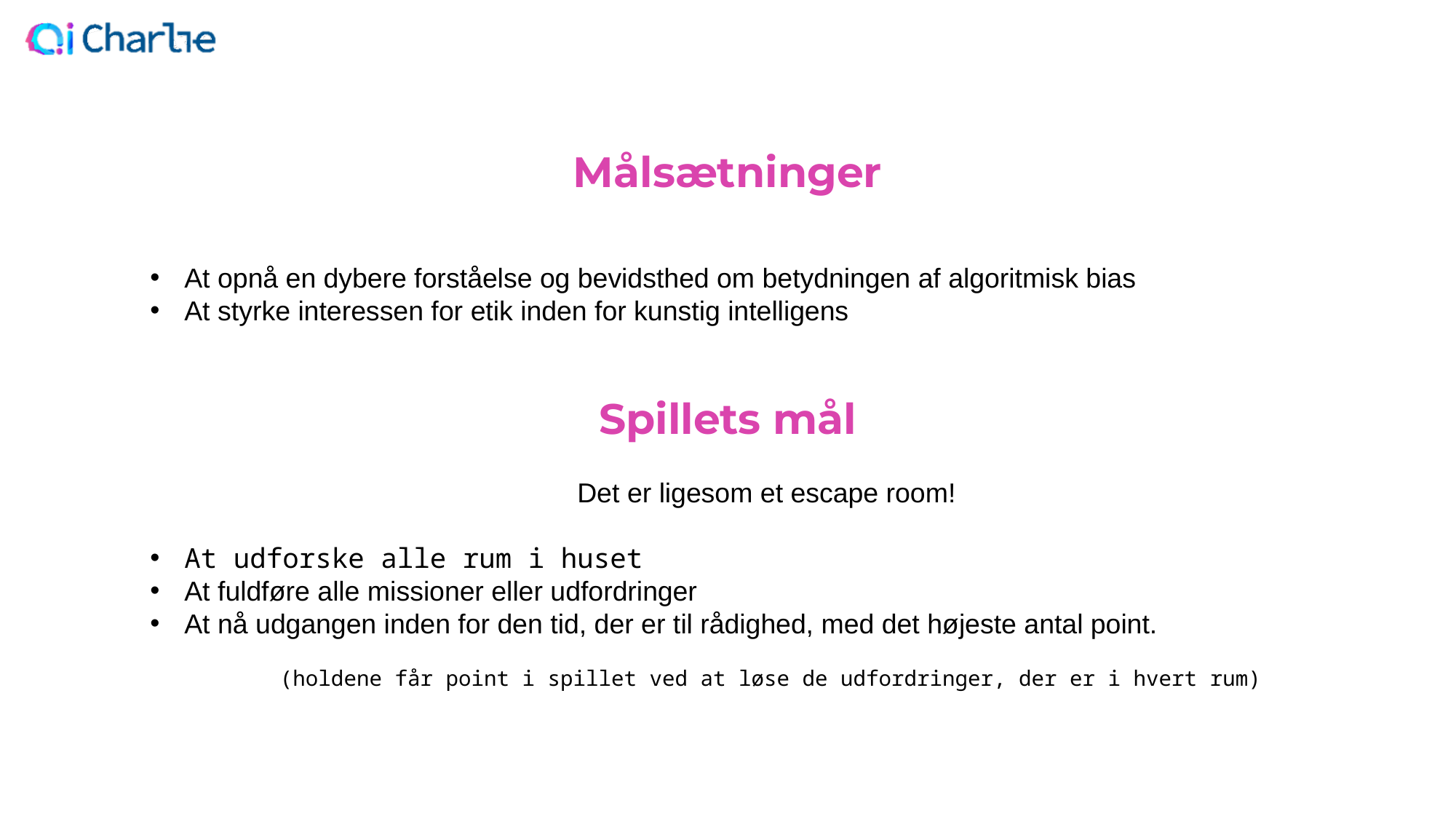

Målsætninger

At opnå en dybere forståelse og bevidsthed om betydningen af algoritmisk bias
At styrke interessen for etik inden for kunstig intelligens

Spillets mål

Det er ligesom et escape room!

At udforske alle rum i huset
At fuldføre alle missioner eller udfordringer
At nå udgangen inden for den tid, der er til rådighed, med det højeste antal point.

(holdene får point i spillet ved at løse de udfordringer, der er i hvert rum)